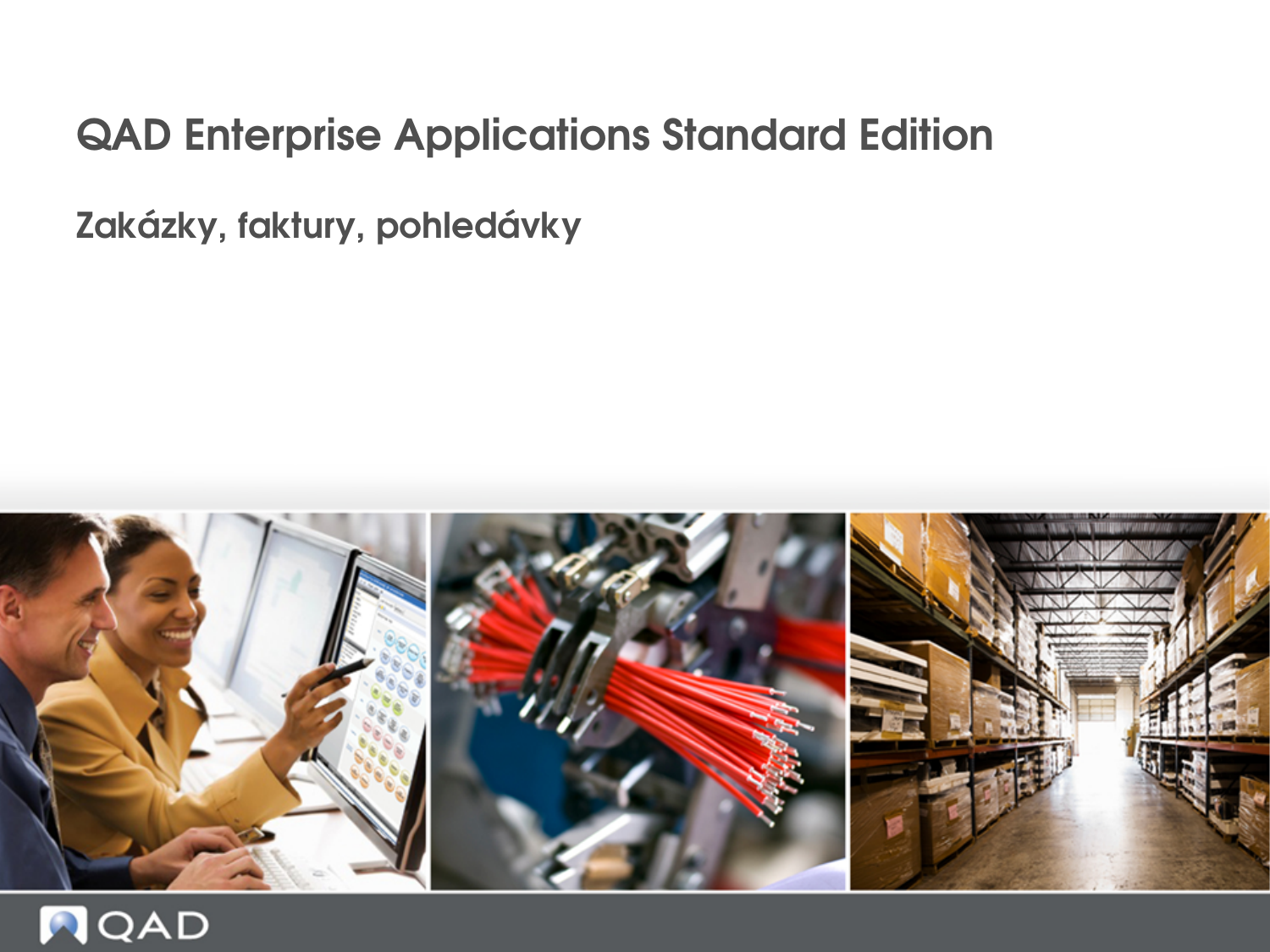

# QAD Enterprise Applications Standard Edition
Zakázky, faktury, pohledávky